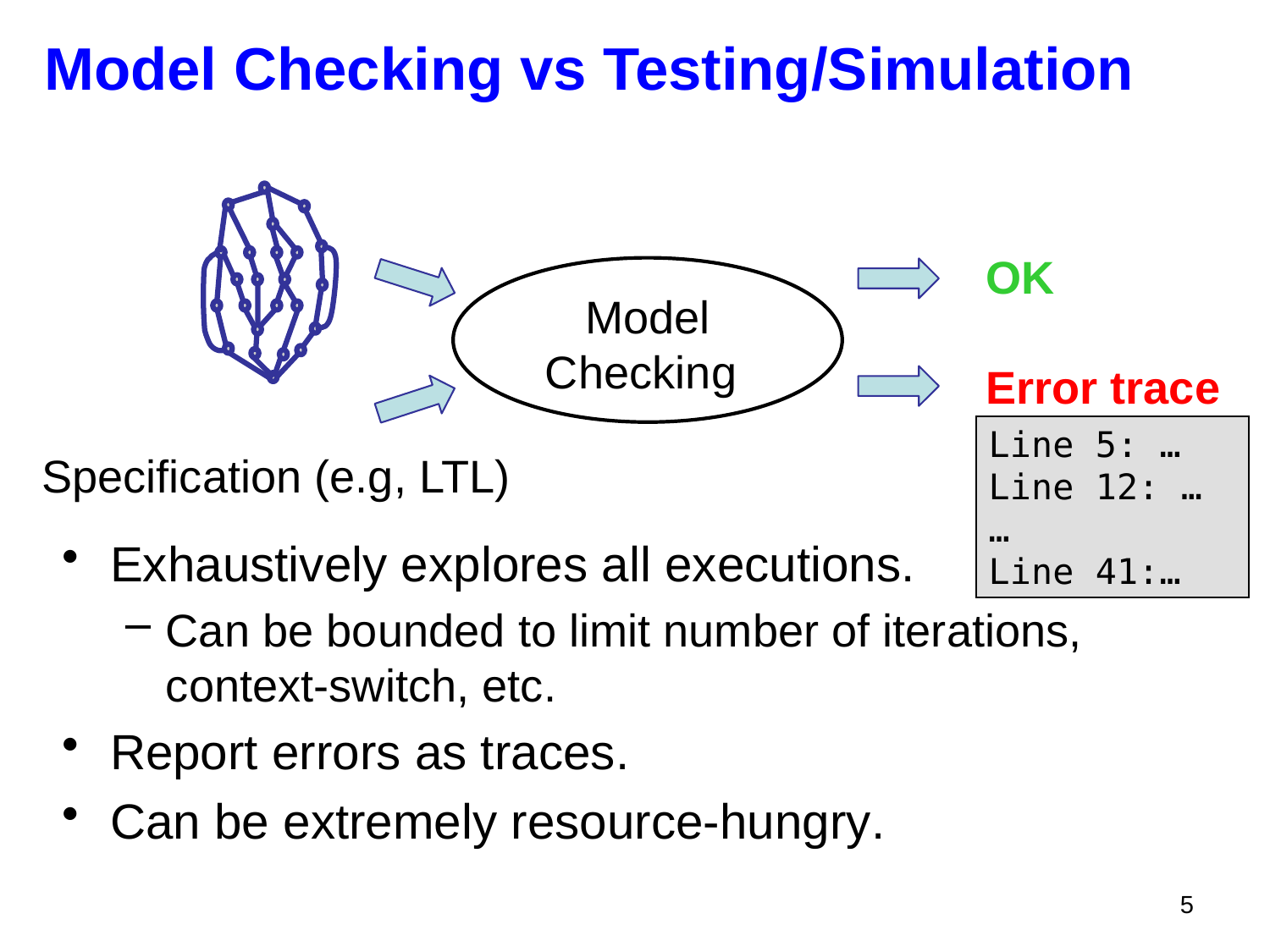

# Model Checking vs Testing/Simulation

OK

Error trace
Model Checking

Specification (e.g, LTL)

Line 5: …
Line 12: …
…
Line 41:…

Exhaustively explores all executions.
Can be bounded to limit number of iterations, context-switch, etc.
Report errors as traces.
Can be extremely resource-hungry.
5